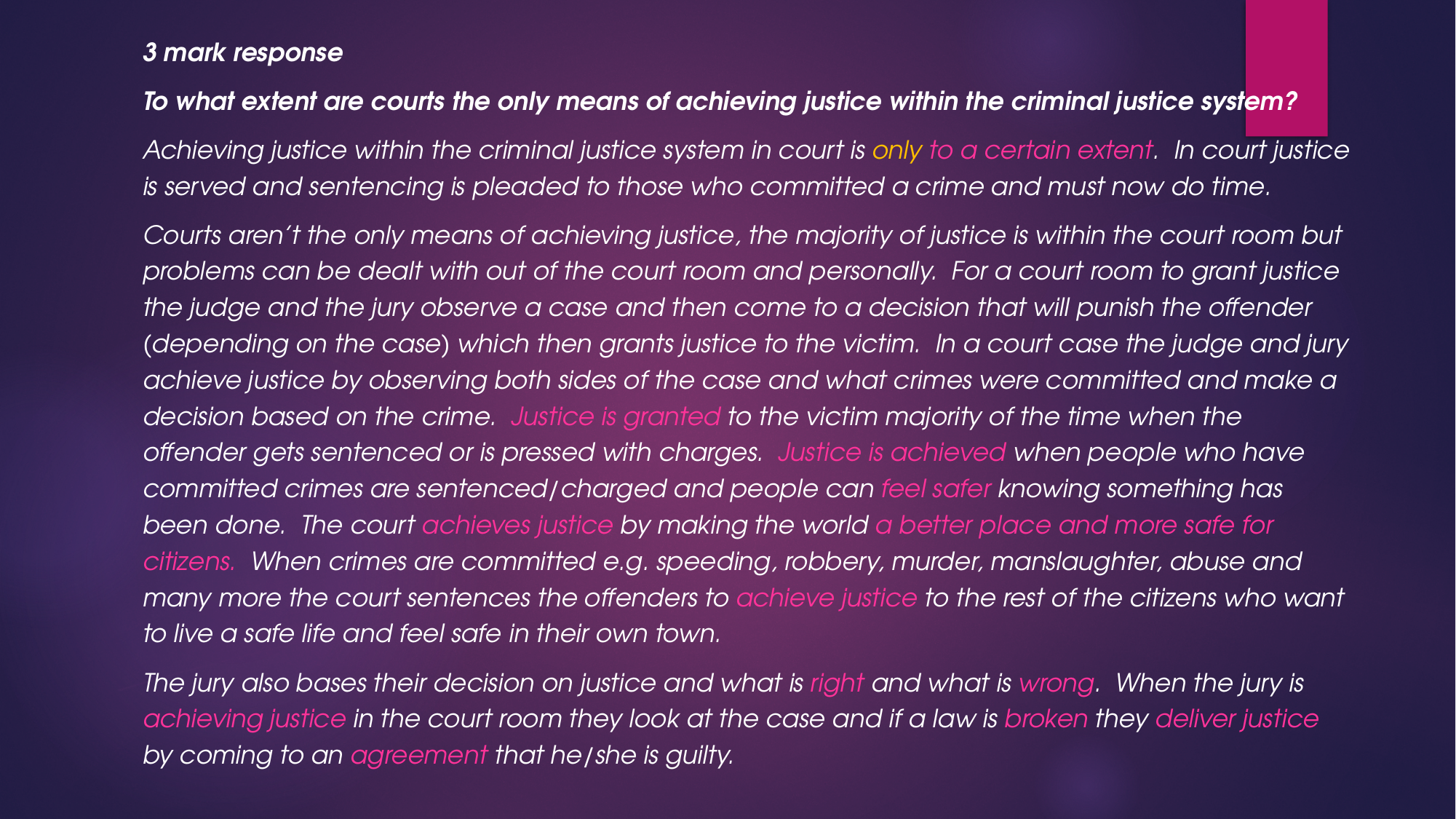

3 mark response
To what extent are courts the only means of achieving justice within the criminal justice system?
Achieving justice within the criminal justice system in court is only to a certain extent.  In court justice is served and sentencing is pleaded to those who committed a crime and must now do time.
Courts aren’t the only means of achieving justice, the majority of justice is within the court room but problems can be dealt with out of the court room and personally.  For a court room to grant justice the judge and the jury observe a case and then come to a decision that will punish the offender (depending on the case) which then grants justice to the victim.  In a court case the judge and jury achieve justice by observing both sides of the case and what crimes were committed and make a decision based on the crime.  Justice is granted to the victim majority of the time when the offender gets sentenced or is pressed with charges.  Justice is achieved when people who have committed crimes are sentenced/charged and people can feel safer knowing something has been done.  The court achieves justice by making the world a better place and more safe for citizens.  When crimes are committed e.g. speeding, robbery, murder, manslaughter, abuse and many more the court sentences the offenders to achieve justice to the rest of the citizens who want to live a safe life and feel safe in their own town.
The jury also bases their decision on justice and what is right and what is wrong.  When the jury is achieving justice in the court room they look at the case and if a law is broken they deliver justice by coming to an agreement that he/she is guilty.